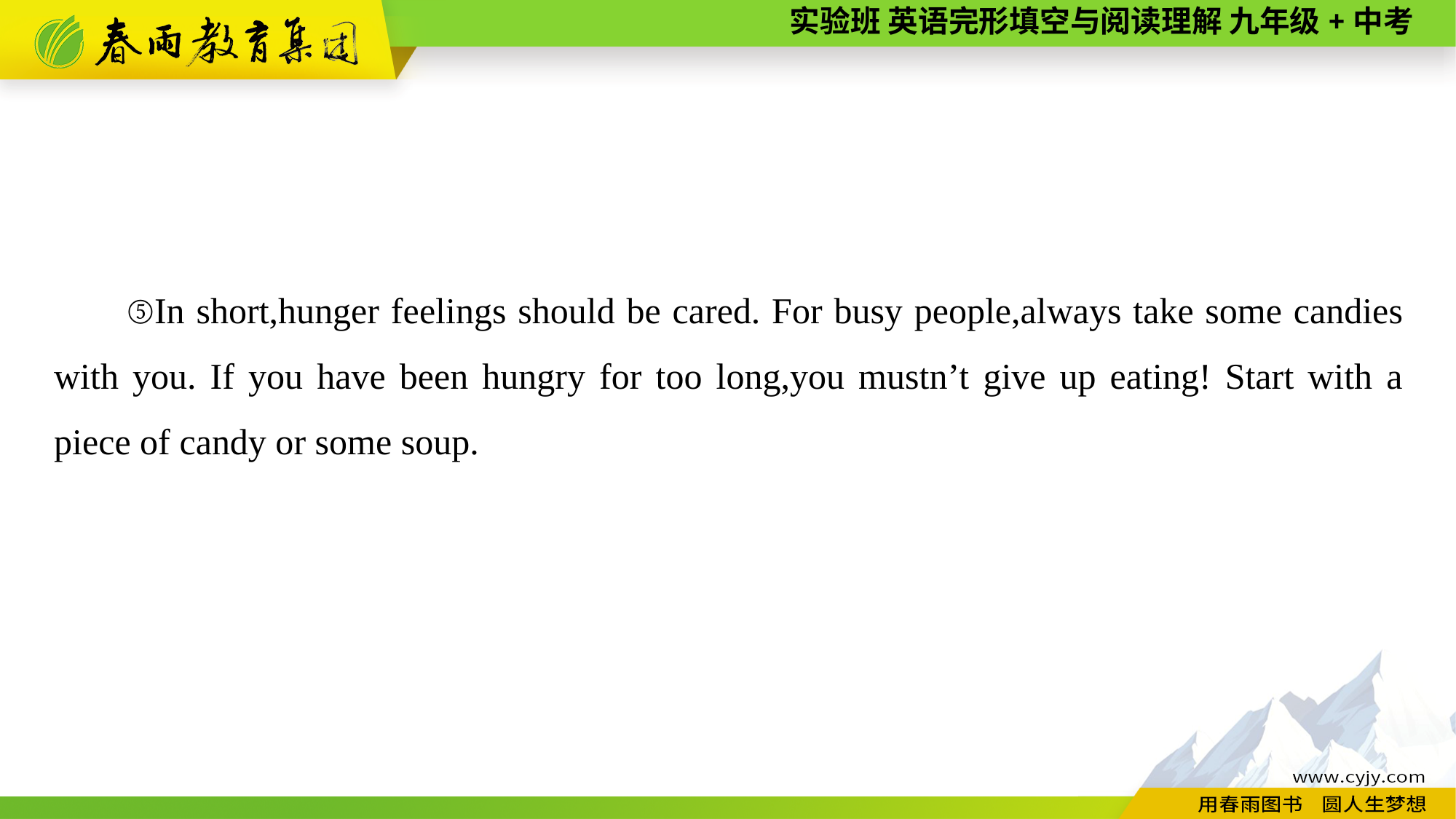

⑤In short,hunger feelings should be cared. For busy people,always take some candies with you. If you have been hungry for too long,you mustn’t give up eating! Start with a piece of candy or some soup.